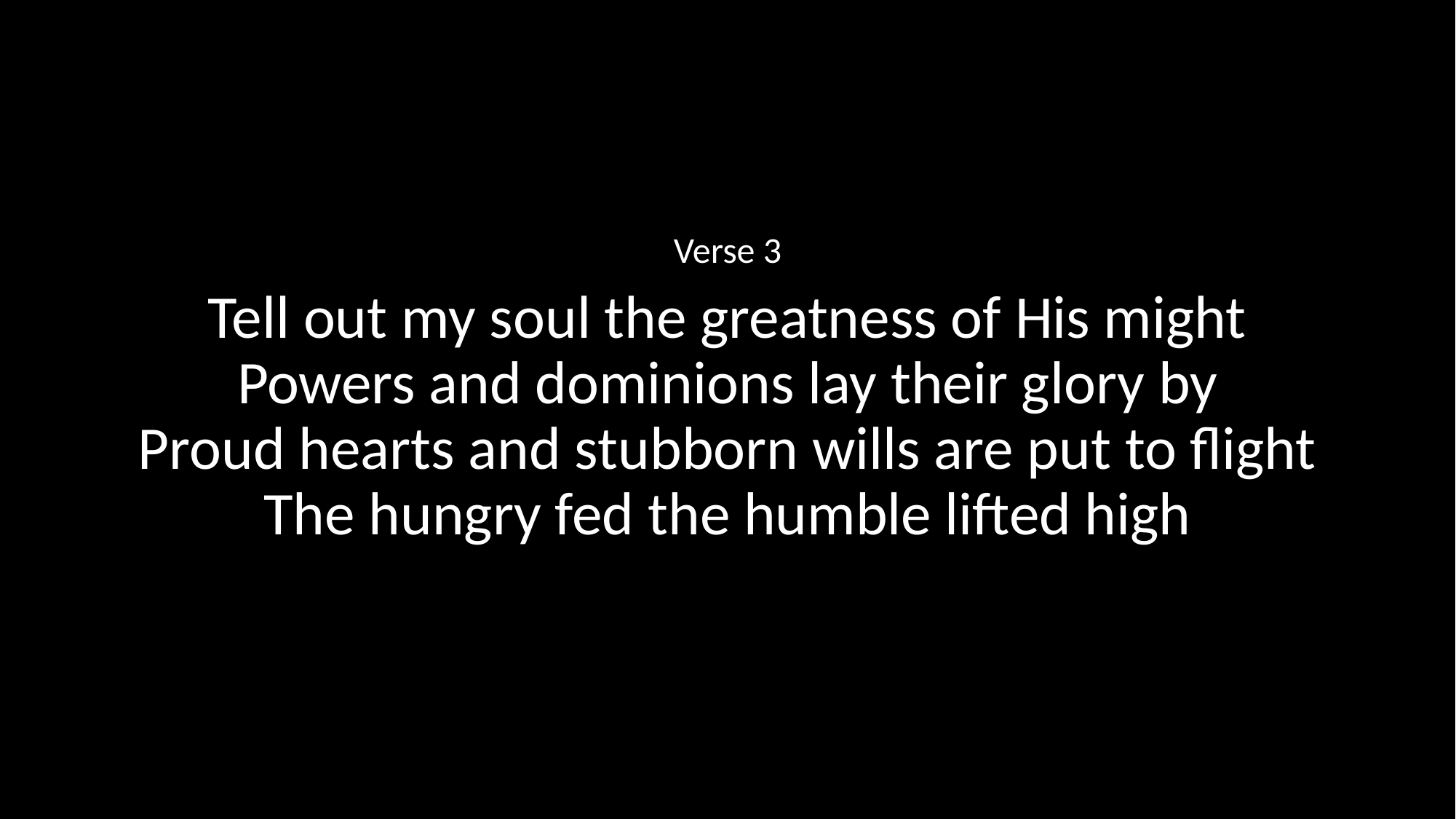

Verse 3
Tell out my soul the greatness of His might
Powers and dominions lay their glory by
Proud hearts and stubborn wills are put to flight
The hungry fed the humble lifted high